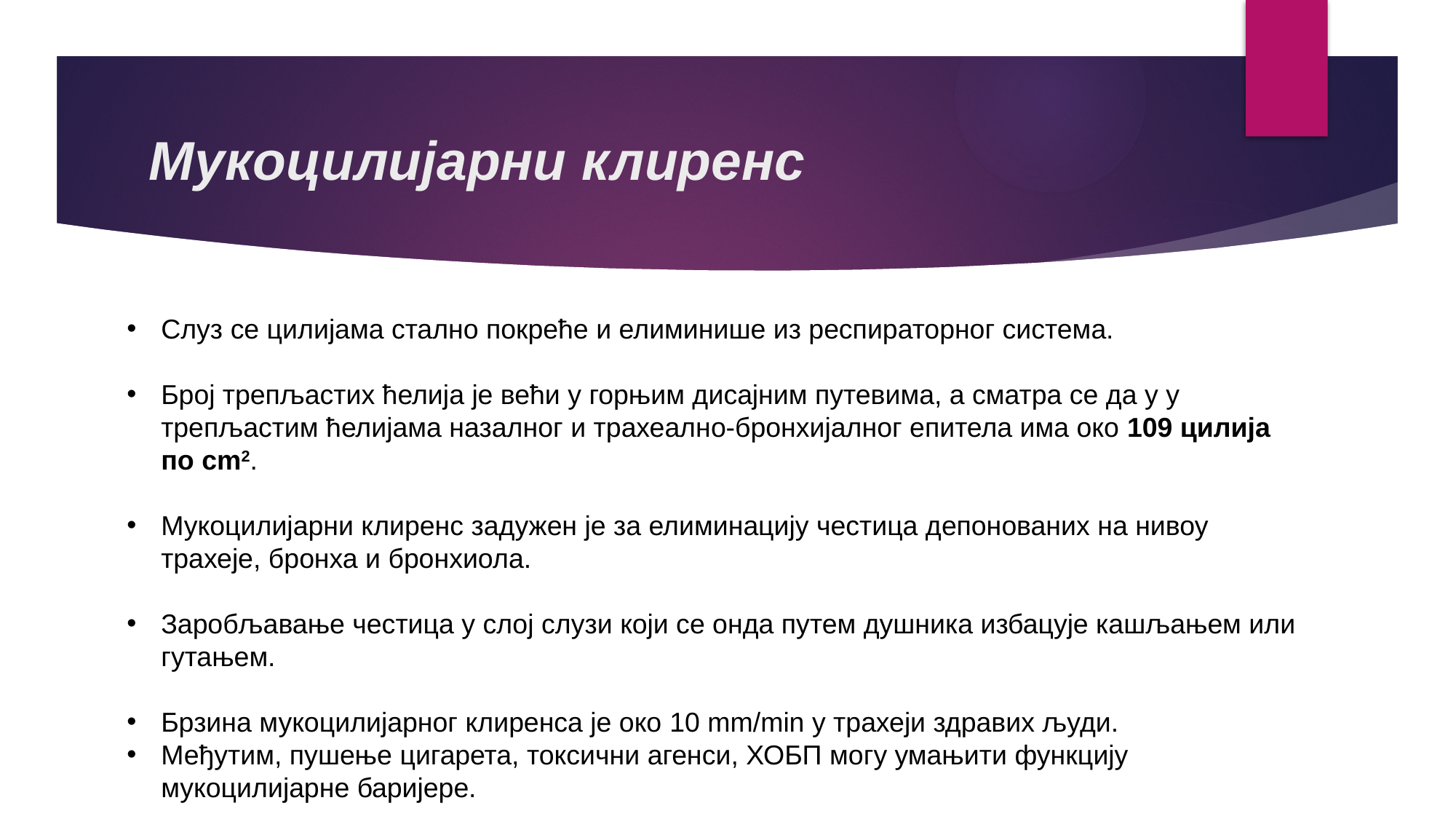

# Мукоцилијарни клиренс

Слуз се цилијама стално покреће и елиминише из респираторног система.

Број трепљастих ћелија је већи у горњим дисајним путевима, а сматра се да у у трепљастим ћелијама назалног и трахеално-бронхијалног епитела има око 109 цилија по cm2.

Мукоцилијарни клиренс задужен је за елиминацију честица депонованих на нивоу трахеје, бронха и бронхиола.

Заробљавање честица у слој слузи који се онда путем душника избацује кашљањем или гутањем.

Брзина мукоцилијарног клиренса је око 10 mm/min у трахеји здравих људи.
Међутим, пушење цигарета, токсични агенси, ХОБП могу умањити функцију мукоцилијарне баријере.